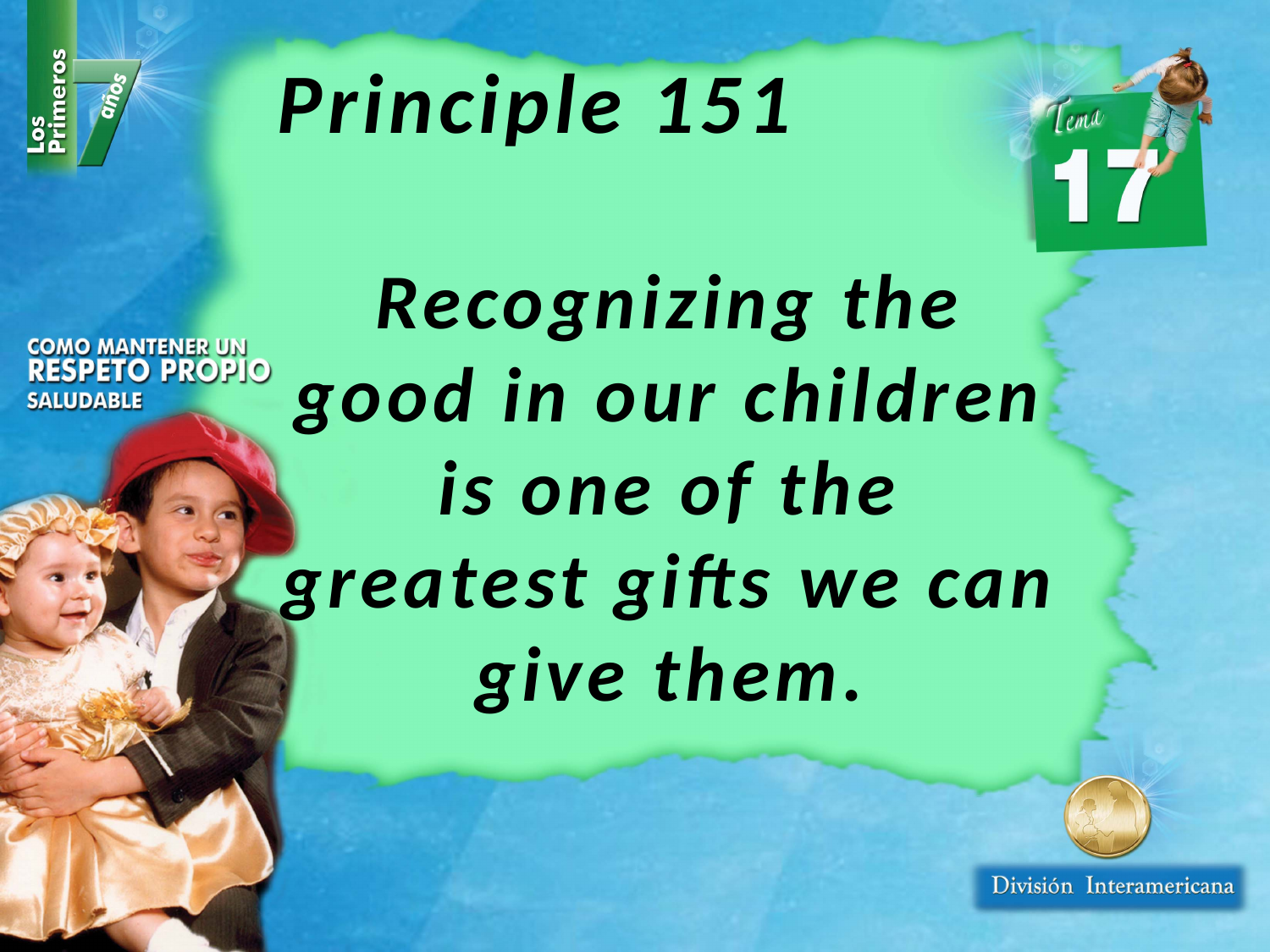

Principle 151

Recognizing the good in our children is one of the greatest gifts we can give them.